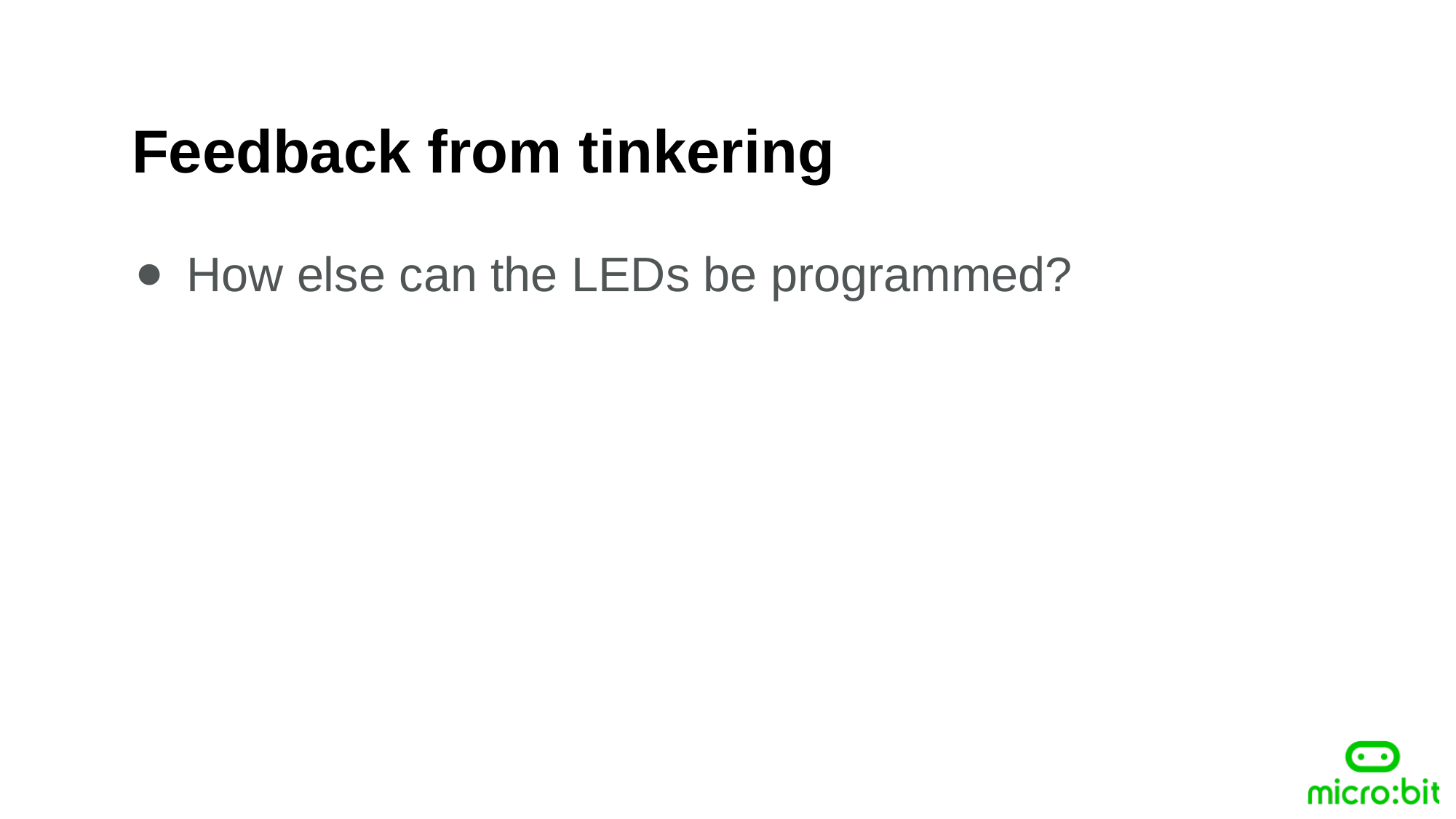

Feedback from tinkering

How else can the LEDs be programmed?